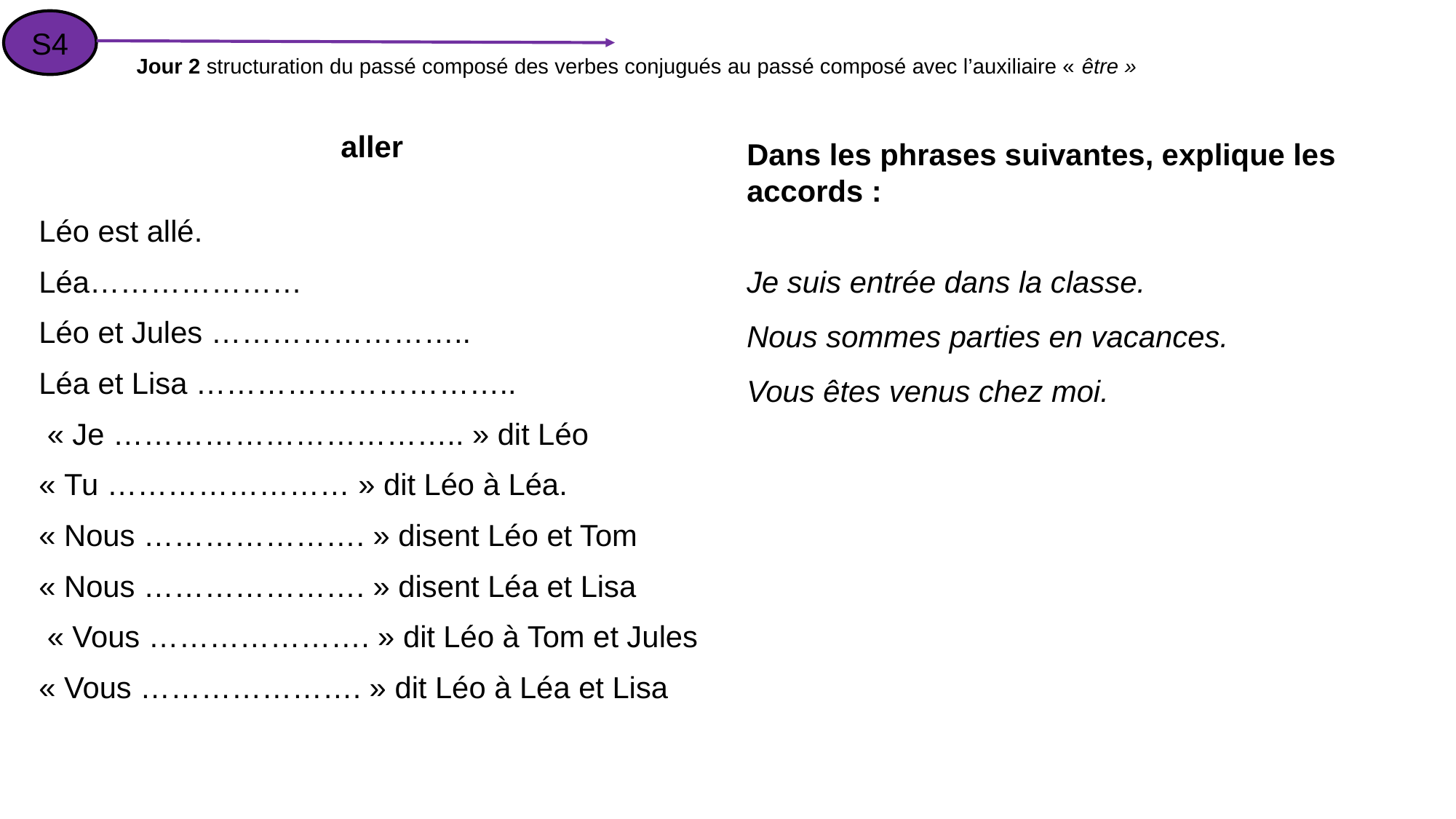

S4
Jour 2 structuration du passé composé des verbes conjugués au passé composé avec l’auxiliaire « être »

| aller   Léo est allé. Léa………………… Léo et Jules …………………….. Léa et Lisa ………………………….. « Je …………………………….. » dit Léo « Tu …………………… » dit Léo à Léa. « Nous …………………. » disent Léo et Tom « Nous …………………. » disent Léa et Lisa « Vous …………………. » dit Léo à Tom et Jules « Vous …………………. » dit Léo à Léa et Lisa |
| --- |
Dans les phrases suivantes, explique les accords :

Je suis entrée dans la classe.
Nous sommes parties en vacances.
Vous êtes venus chez moi.